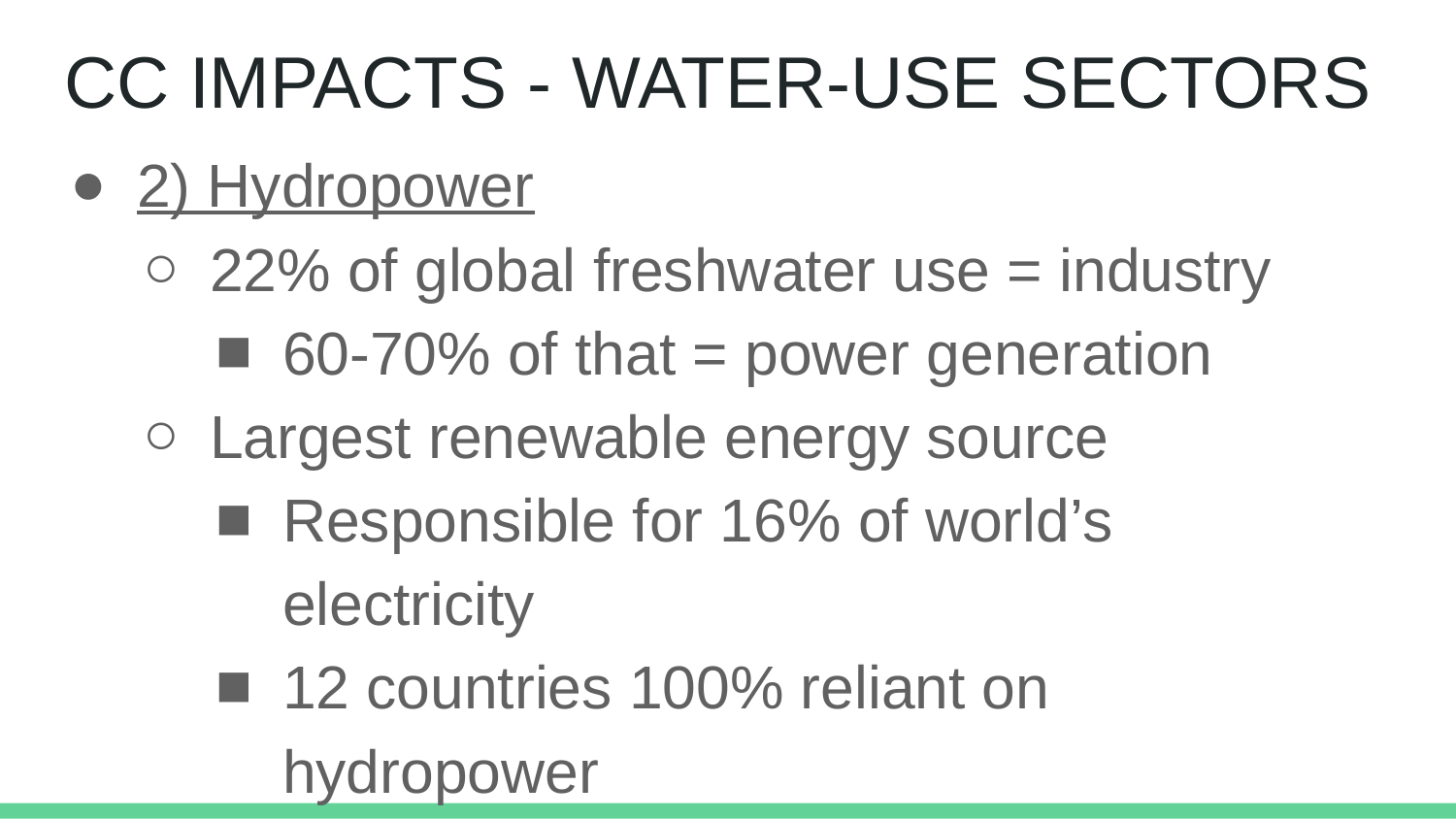

# CC IMPACTS - WATER-USE SECTORS

2) Hydropower
22% of global freshwater use = industry
60-70% of that = power generation
Largest renewable energy source
Responsible for 16% of world’s electricity
12 countries 100% reliant on hydropower
Expected to ↑ in demand